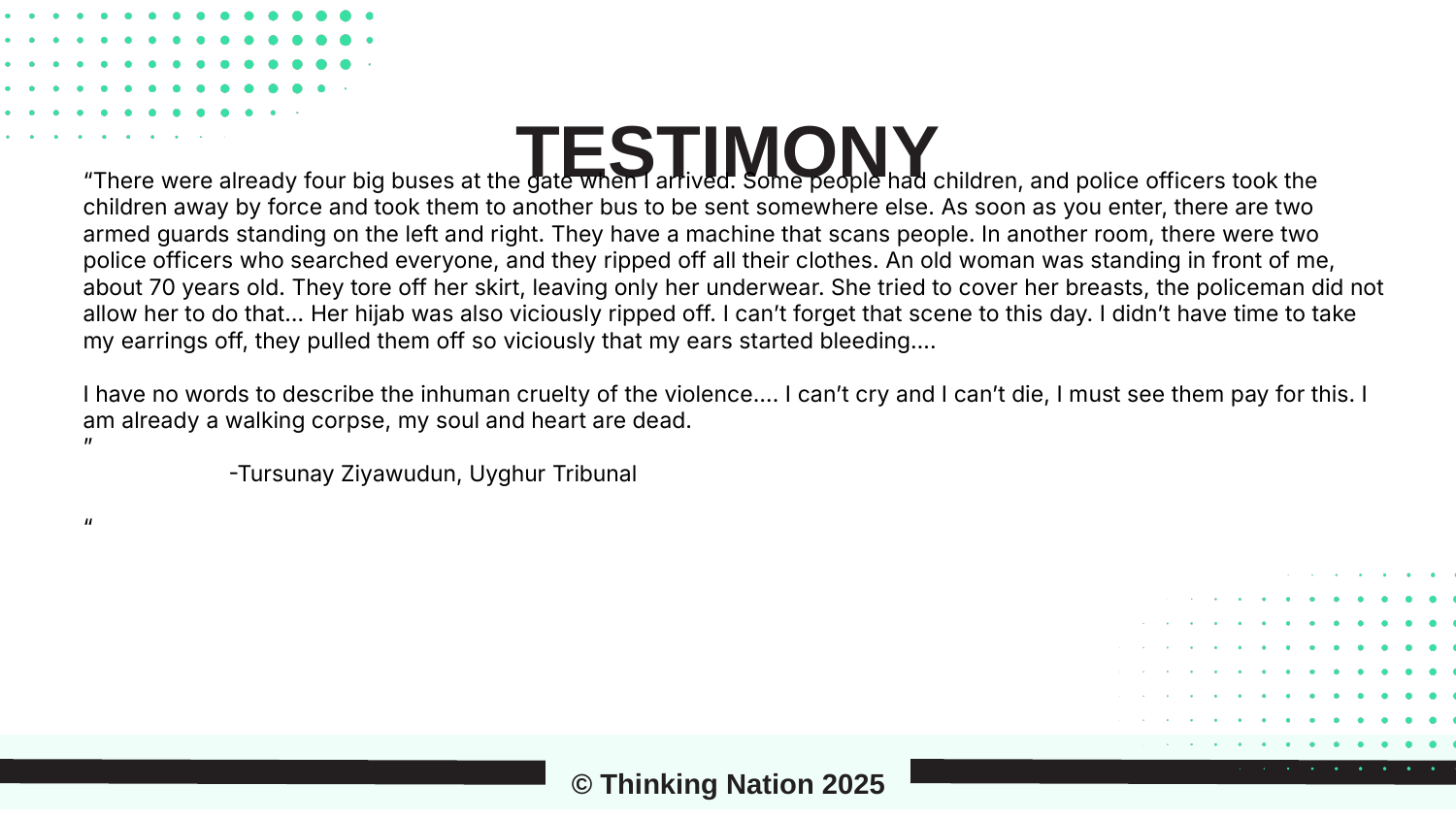

TESTIMONY
“There were already four big buses at the gate when I arrived. Some people had children, and police officers took the children away by force and took them to another bus to be sent somewhere else. As soon as you enter, there are two armed guards standing on the left and right. They have a machine that scans people. In another room, there were two police officers who searched everyone, and they ripped off all their clothes. An old woman was standing in front of me, about 70 years old. They tore off her skirt, leaving only her underwear. She tried to cover her breasts, the policeman did not allow her to do that… Her hijab was also viciously ripped off. I can’t forget that scene to this day. I didn’t have time to take my earrings off, they pulled them off so viciously that my ears started bleeding….

I have no words to describe the inhuman cruelty of the violence…. I can’t cry and I can’t die, I must see them pay for this. I am already a walking corpse, my soul and heart are dead.
”
	-Tursunay Ziyawudun, Uyghur Tribunal

“

© Thinking Nation 2025